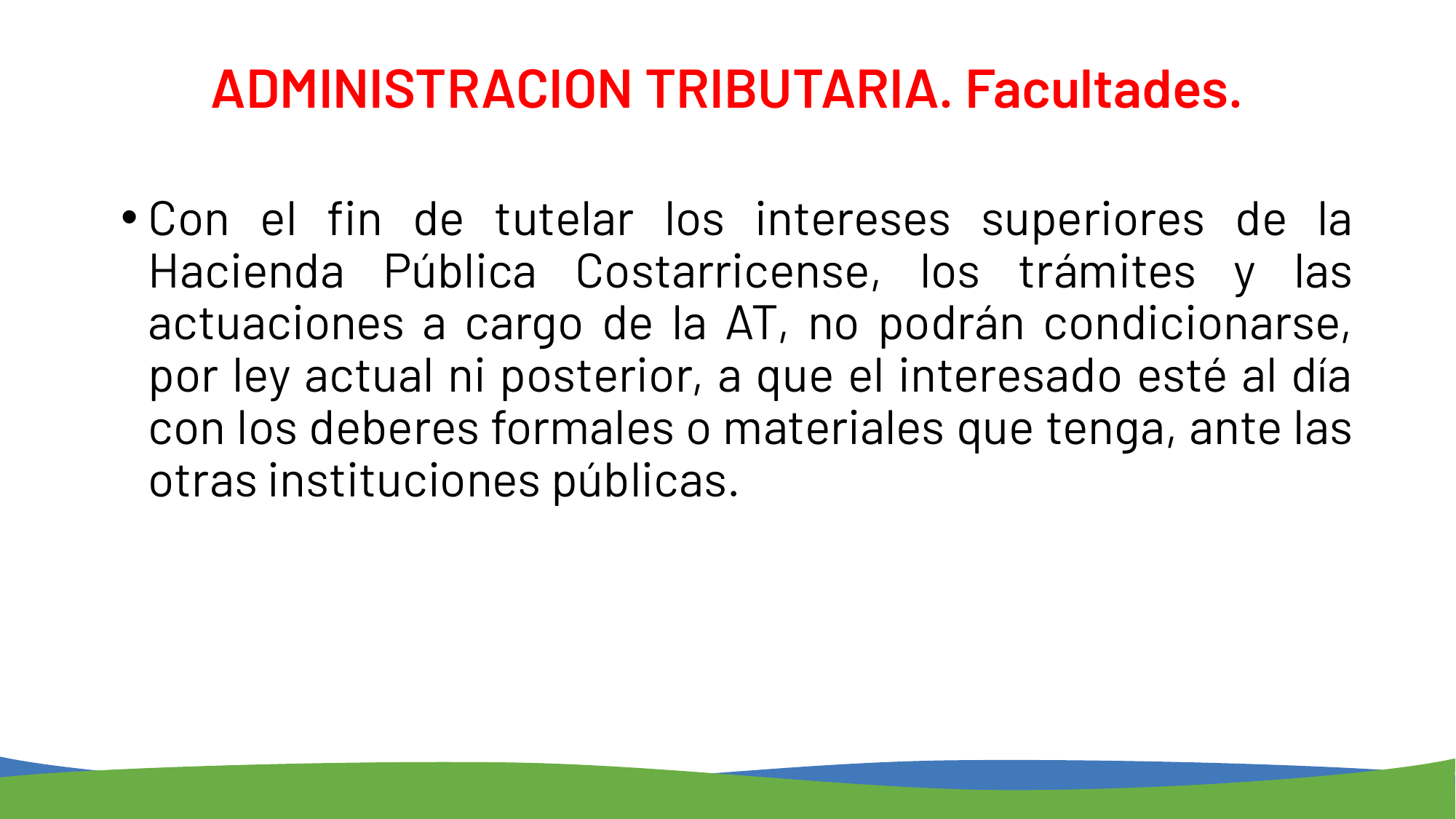

# ADMINISTRACION TRIBUTARIA. Facultades.
Con el fin de tutelar los intereses superiores de la Hacienda Pública Costarricense, los trámites y las actuaciones a cargo de la AT, no podrán condicionarse, por ley actual ni posterior, a que el interesado esté al día con los deberes formales o materiales que tenga, ante las otras instituciones públicas.